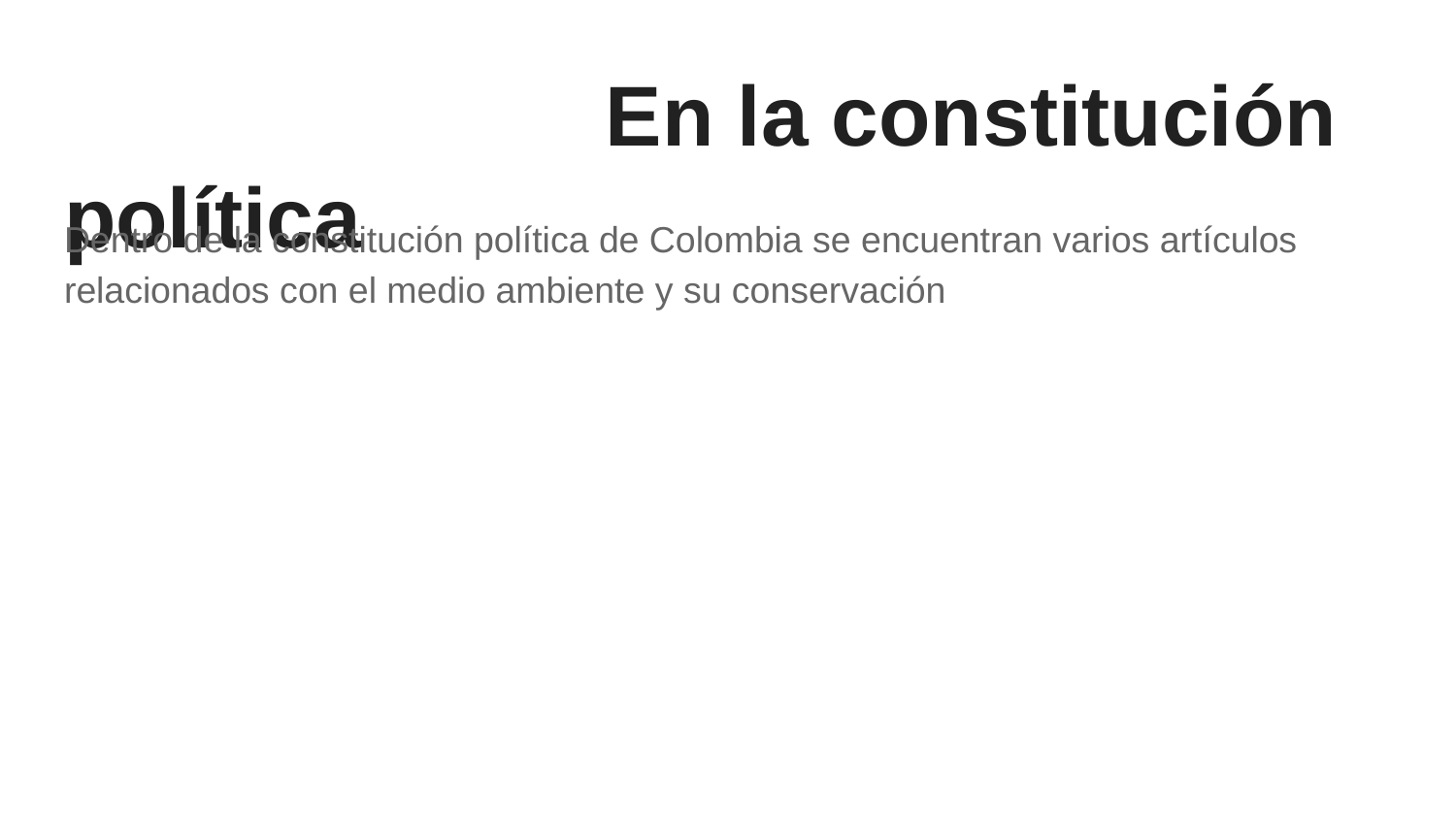

# En la constitución política
Dentro de la constitución política de Colombia se encuentran varios artículos relacionados con el medio ambiente y su conservación